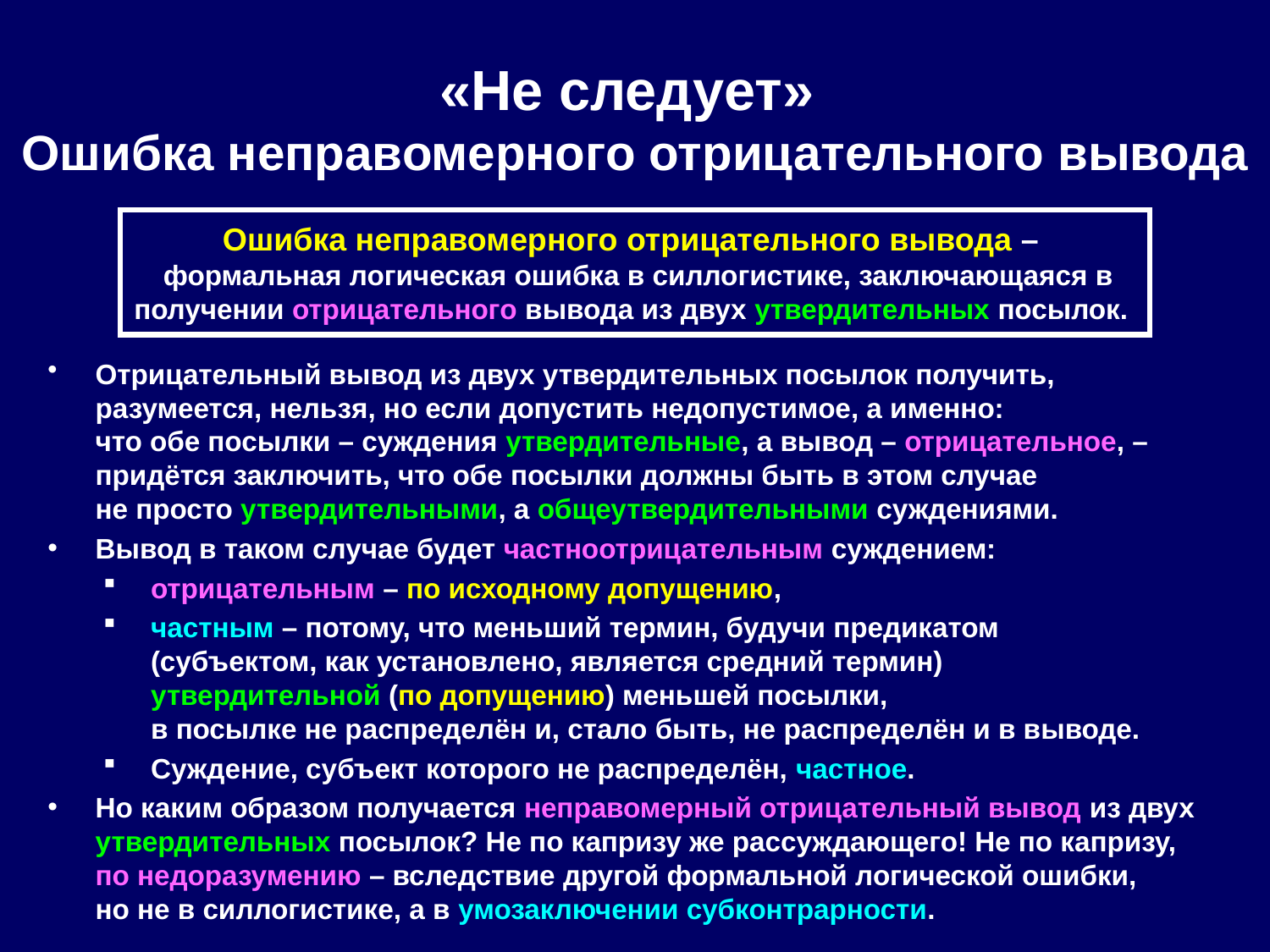

# «Не следует» Ошибка неправомерного отрицательного вывода
Ошибка неправомерного отрицательного вывода –
 формальная логическая ошибка в силлогистике, заключающаяся в получении отрицательного вывода из двух утвердительных посылок.
Отрицательный вывод из двух утвердительных посылок получить, разумеется, нельзя, но если допустить недопустимое, а именно:
что обе посылки – суждения утвердительные, а вывод – отрицательное, –  придётся заключить, что обе посылки должны быть в этом случае
не просто утвердительными, а общеутвердительными суждениями.
Вывод в таком случае будет частноотрицательным суждением:
отрицательным – по исходному допущению,
частным – потому, что меньший термин, будучи предикатом
(субъектом, как установлено, является средний термин)
утвердительной (по допущению) меньшей посылки,
в посылке не распределён и, стало быть, не распределён и в выводе.
Суждение, субъект которого не распределён, частное.
Но каким образом получается неправомерный отрицательный вывод из двух утвердительных посылок? Не по капризу же рассуждающего! Не по капризу, по недоразумению – вследствие другой формальной логической ошибки,
но не в силлогистике, а в умозаключении субконтрарности.